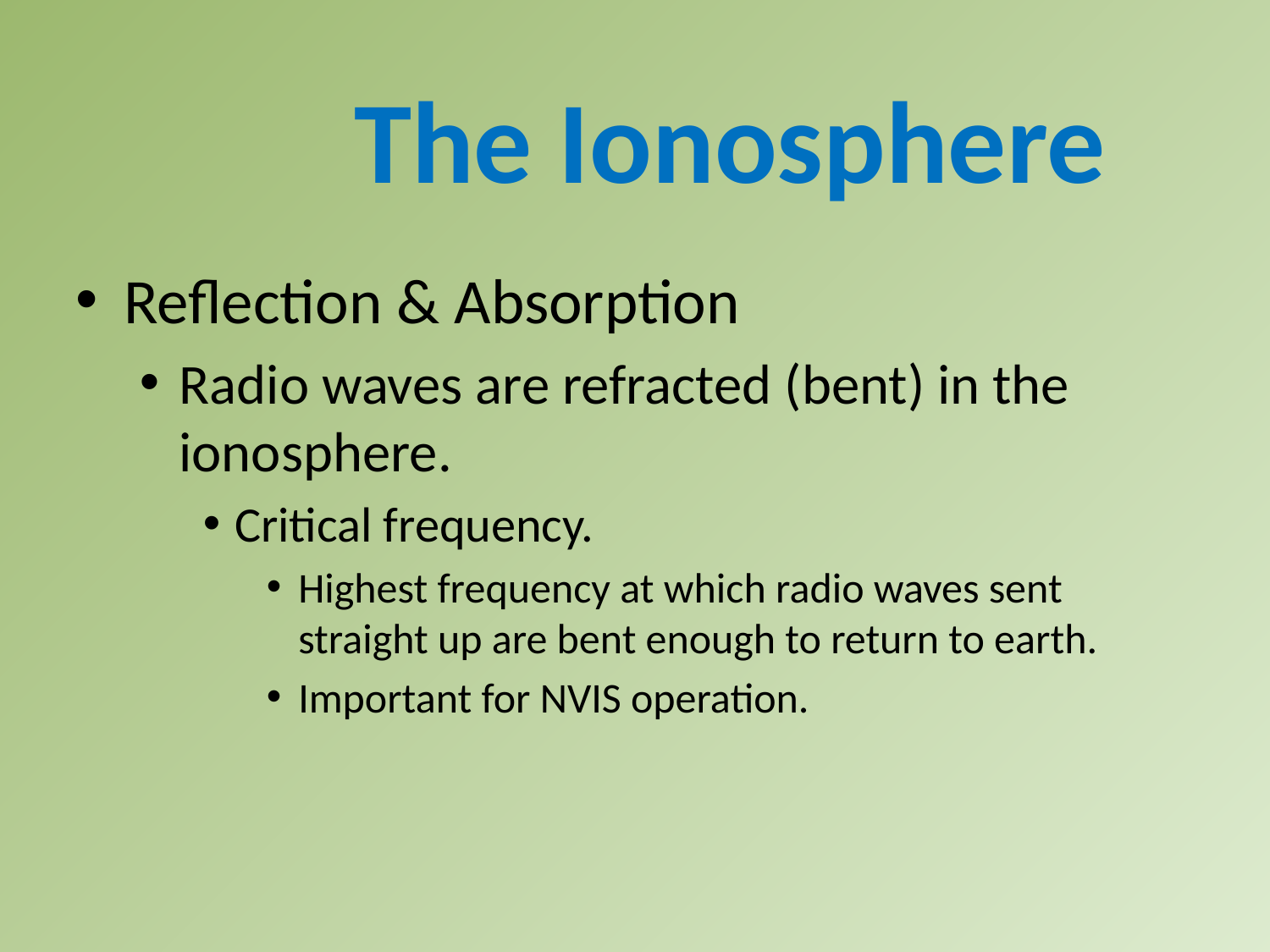

The Ionosphere
Reflection & Absorption
Radio waves are refracted (bent) in the ionosphere.
Critical frequency.
Highest frequency at which radio waves sent straight up are bent enough to return to earth.
Important for NVIS operation.